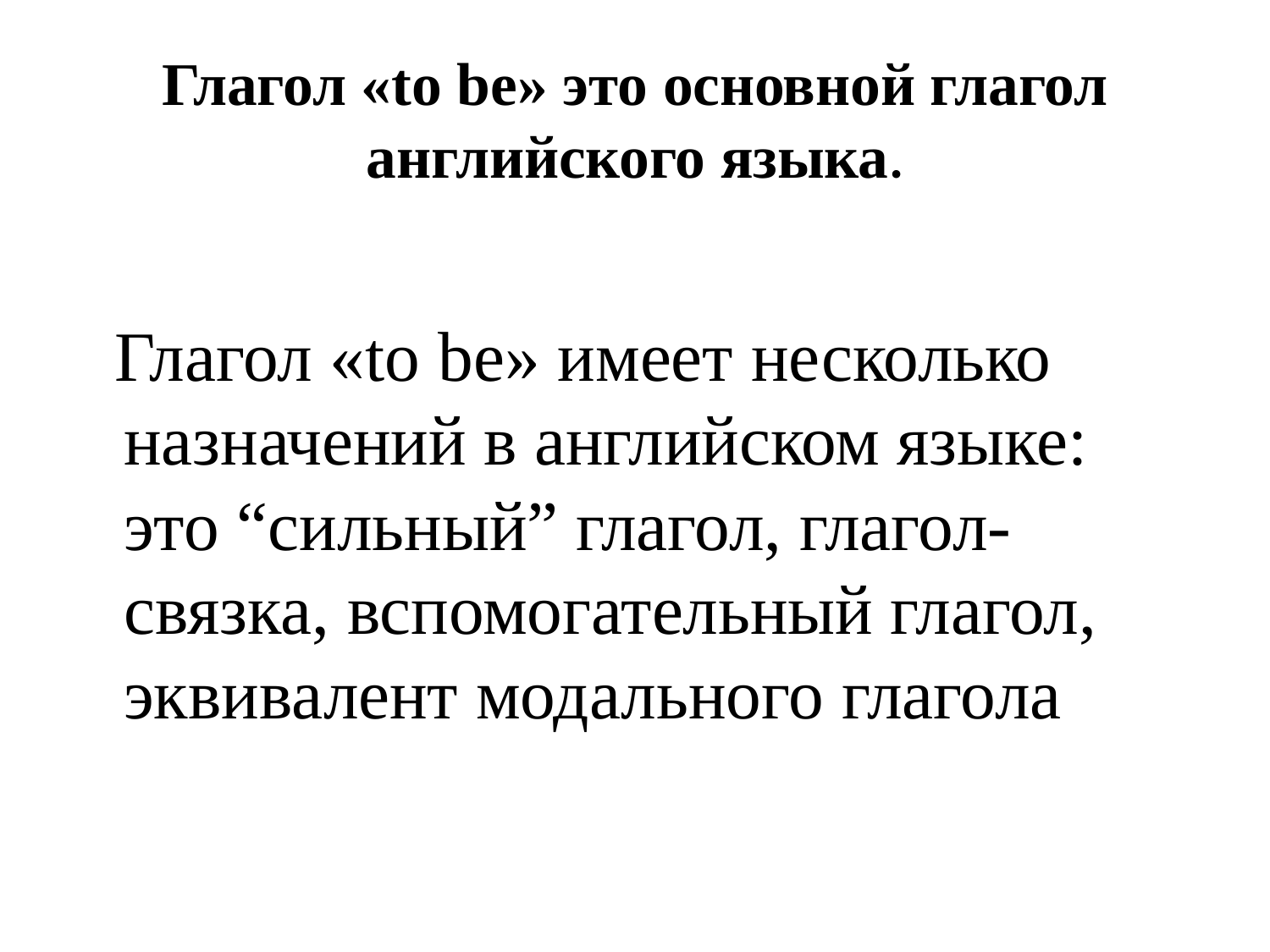

# Глагол «to be» это основной глагол английского языка.

   Глагол «to be» имеет несколько назначений в английском языке: это “сильный” глагол, глагол-связка, вспомогательный глагол, эквивалент модального глагола